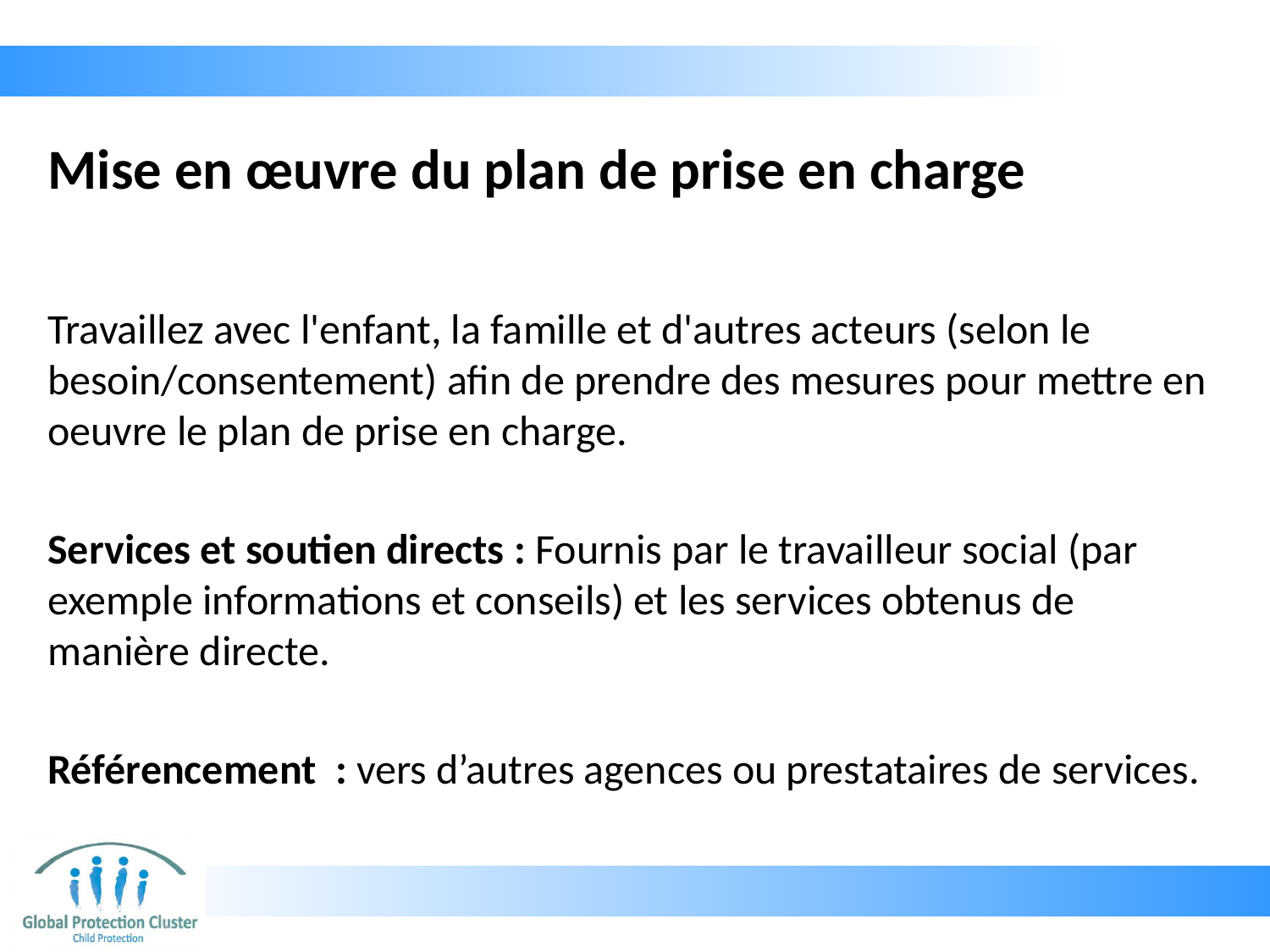

# Mise en œuvre du plan de prise en charge

Travaillez avec l'enfant, la famille et d'autres acteurs (selon le besoin/consentement) afin de prendre des mesures pour mettre en oeuvre le plan de prise en charge.

Services et soutien directs : Fournis par le travailleur social (par exemple informations et conseils) et les services obtenus de manière directe.

Référencement  : vers d’autres agences ou prestataires de services.